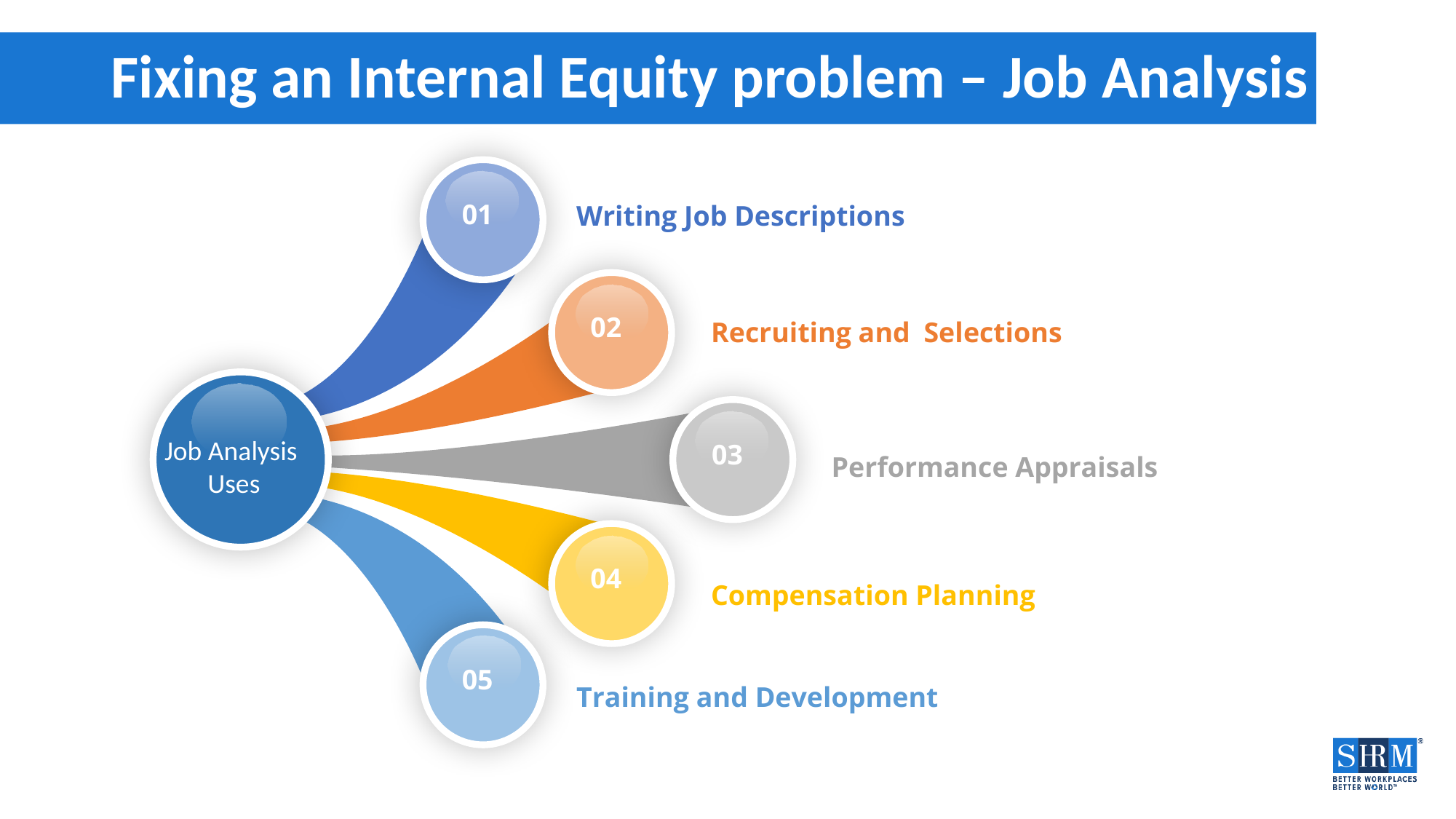

# Fixing an Internal Equity problem – Job Analysis

01
Writing Job Descriptions

02
Recruiting and  Selections

Job Analysis
Uses
03
Performance Appraisals

04
Compensation Planning

05
Training and Development